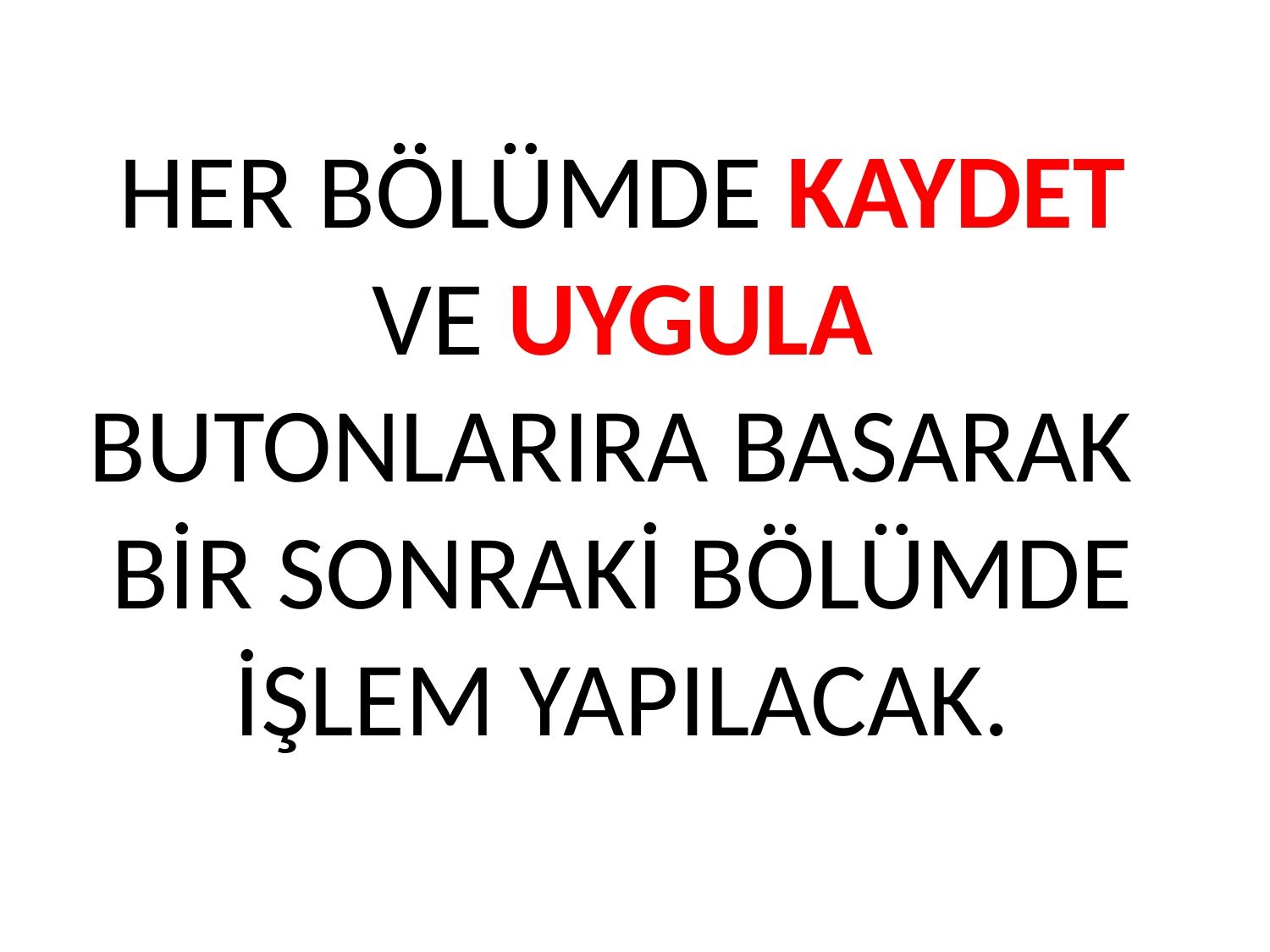

HER BÖLÜMDE KAYDET VE UYGULA BUTONLARIRA BASARAK  BİR SONRAKİ BÖLÜMDE İŞLEM YAPILACAK.